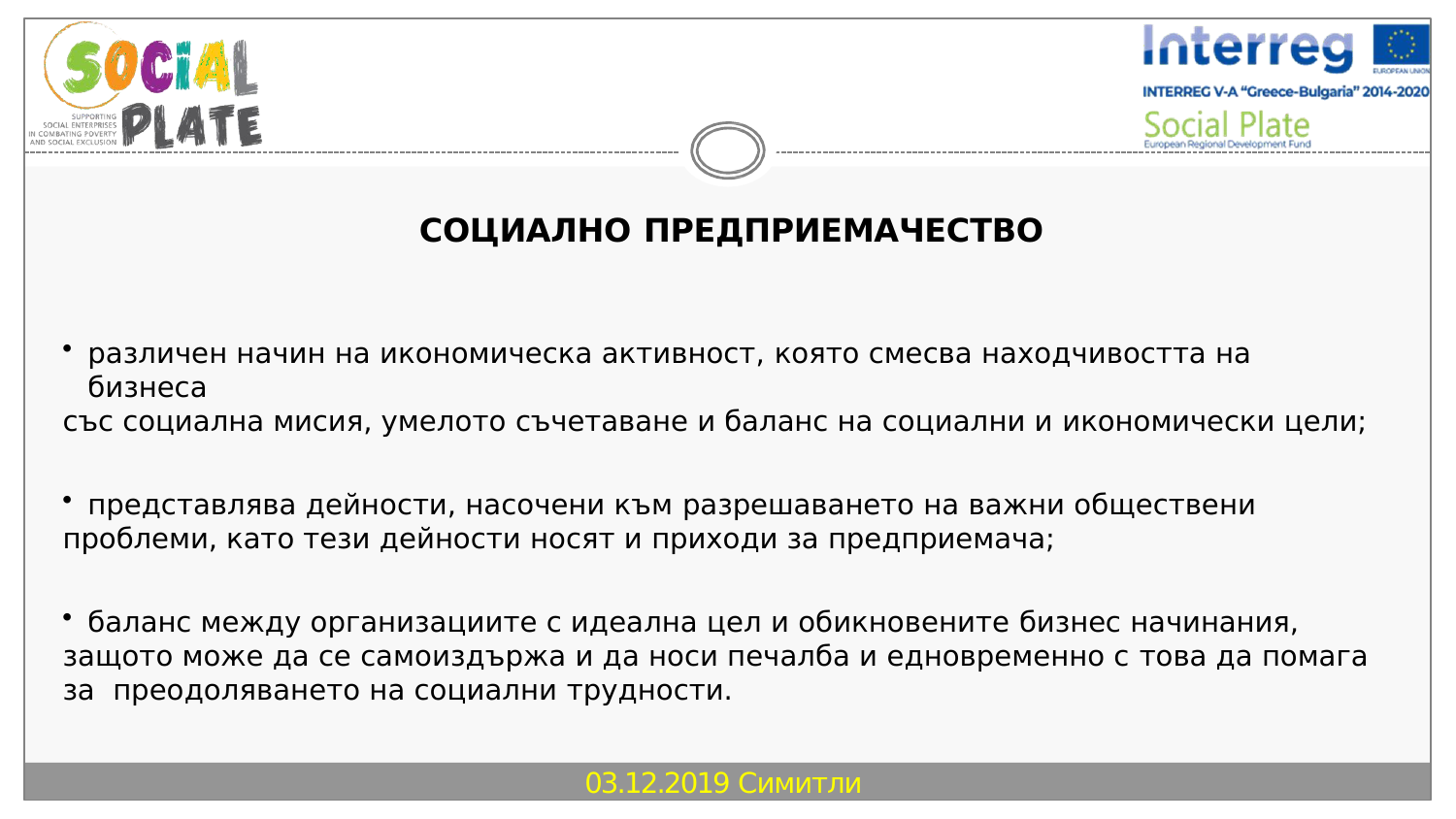

СОЦИАЛНО ПРЕДПРИЕМАЧЕСТВО

различен начин на икономическа активност, която смесва находчивостта на бизнеса
със социална мисия, умелото съчетаване и баланс на социални и икономически цели;

представлява дейности, насочени към разрешаването на важни обществени
проблеми, като тези дейности носят и приходи за предприемача;

баланс между организациите с идеална цел и обикновените бизнес начинания,
защото може да се самоиздържа и да носи печалба и едновременно с това да помага за  преодоляването на социални трудности.
                      03.12.2019 Симитли